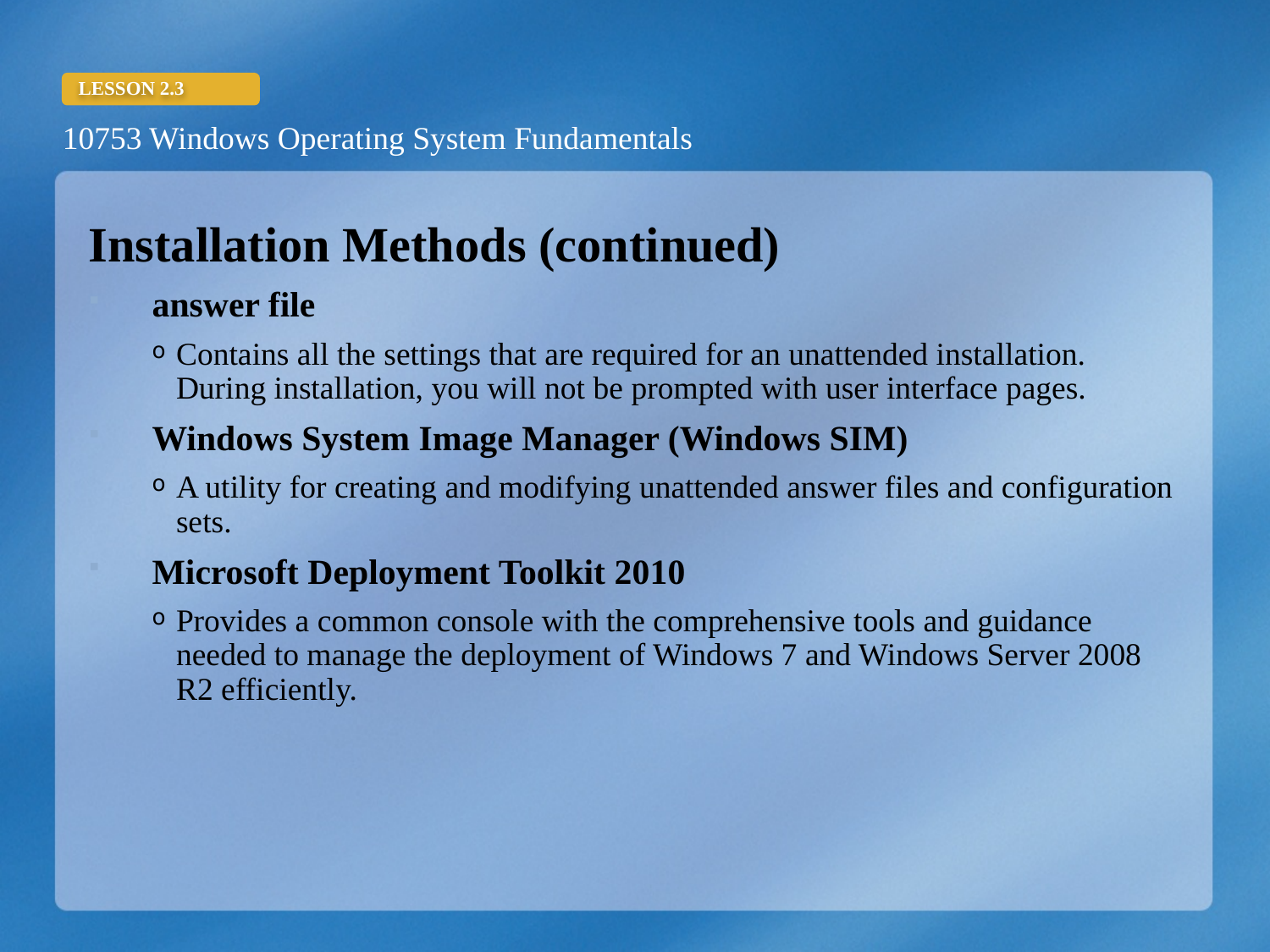

Installation Methods (continued)
answer file
Contains all the settings that are required for an unattended installation. During installation, you will not be prompted with user interface pages.
Windows System Image Manager (Windows SIM)
A utility for creating and modifying unattended answer files and configuration sets.
Microsoft Deployment Toolkit 2010
Provides a common console with the comprehensive tools and guidance needed to manage the deployment of Windows 7 and Windows Server 2008 R2 efficiently.